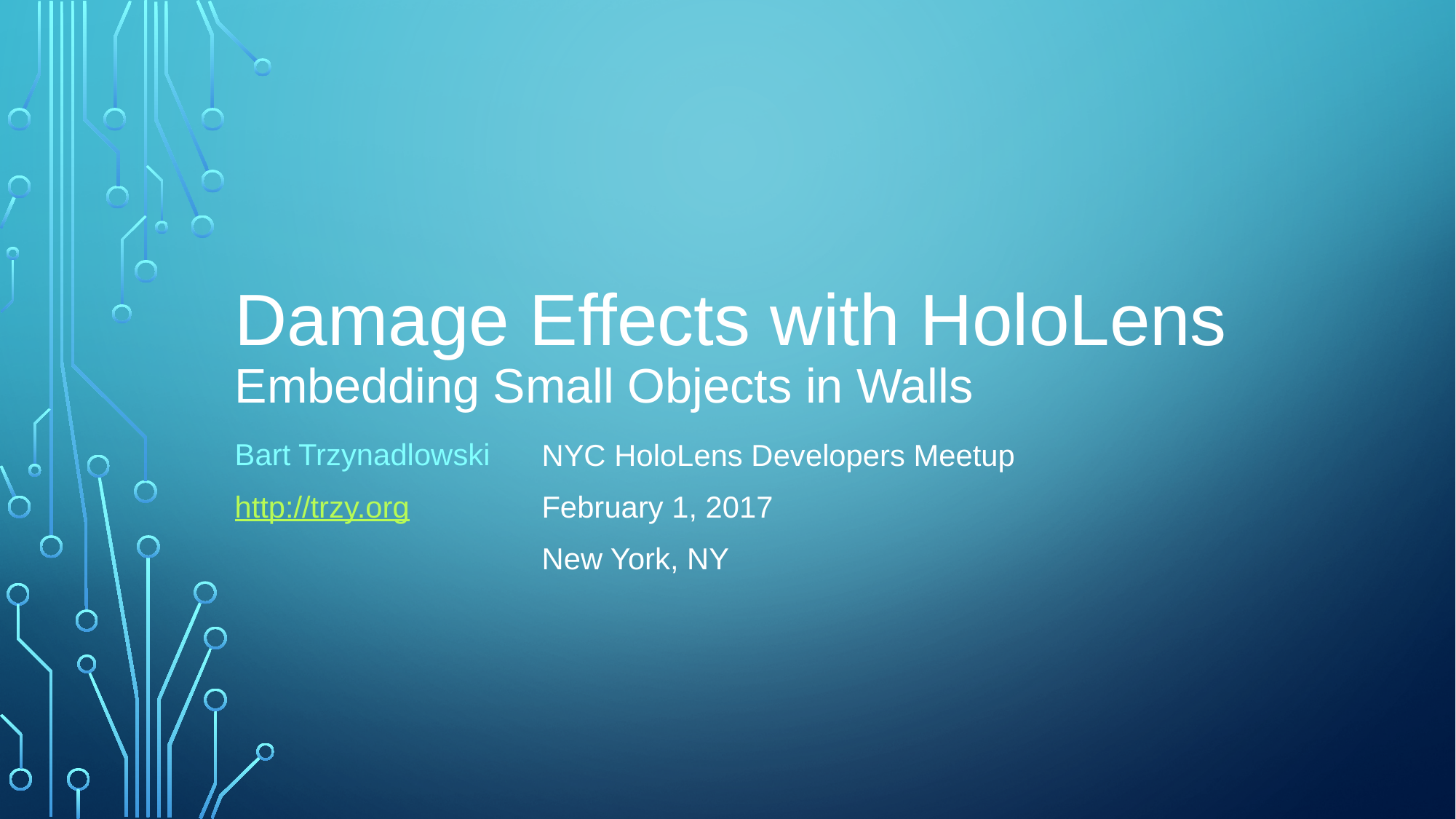

# Damage Effects with HoloLens Embedding Small Objects in Walls
Bart Trzynadlowski
http://trzy.org

NYC HoloLens Developers Meetup
February 1, 2017
New York, NY